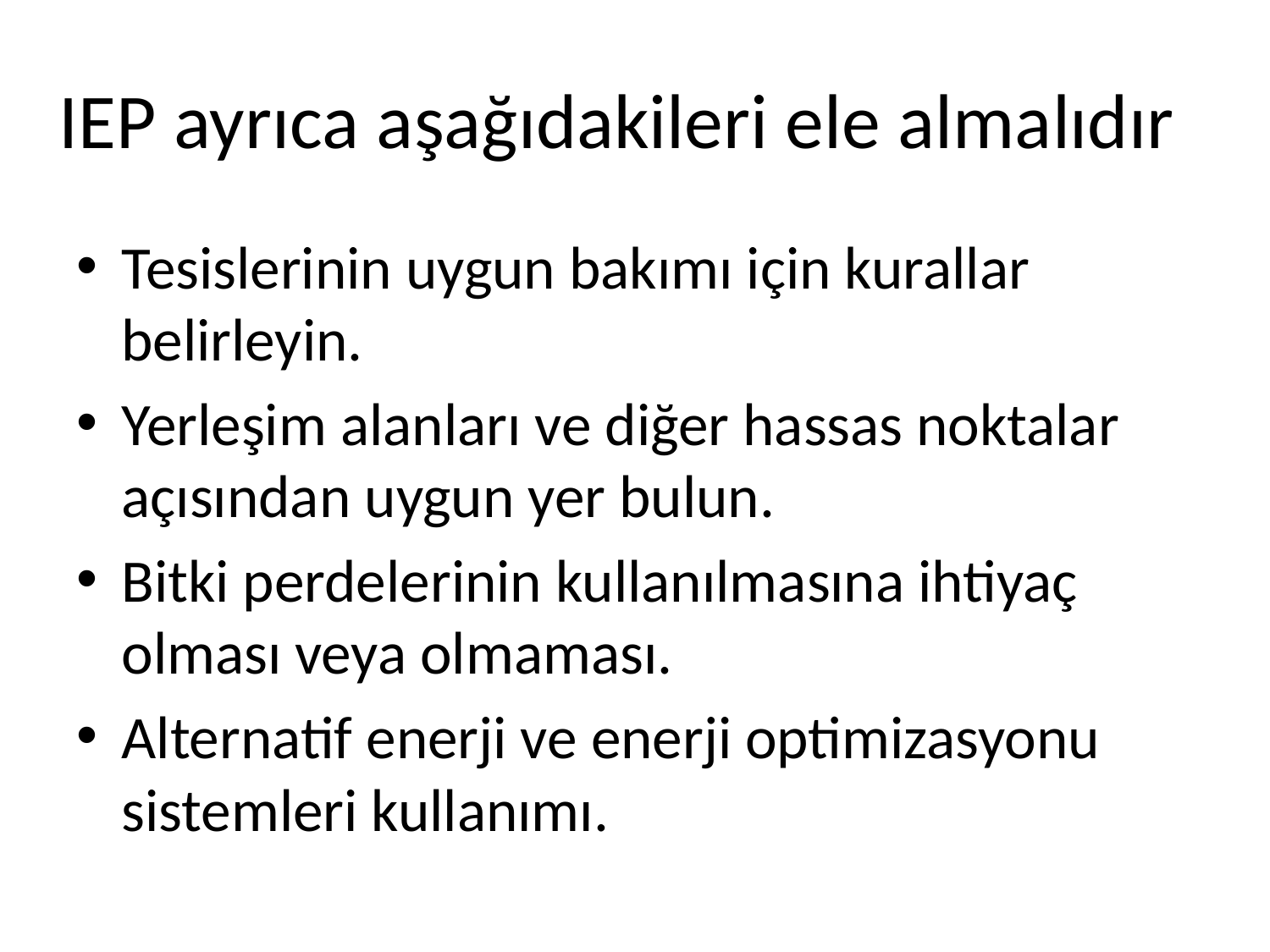

# IEP ayrıca aşağıdakileri ele almalıdır
Tesislerinin uygun bakımı için kurallar belirleyin.
Yerleşim alanları ve diğer hassas noktalar açısından uygun yer bulun.
Bitki perdelerinin kullanılmasına ihtiyaç olması veya olmaması.
Alternatif enerji ve enerji optimizasyonu sistemleri kullanımı.